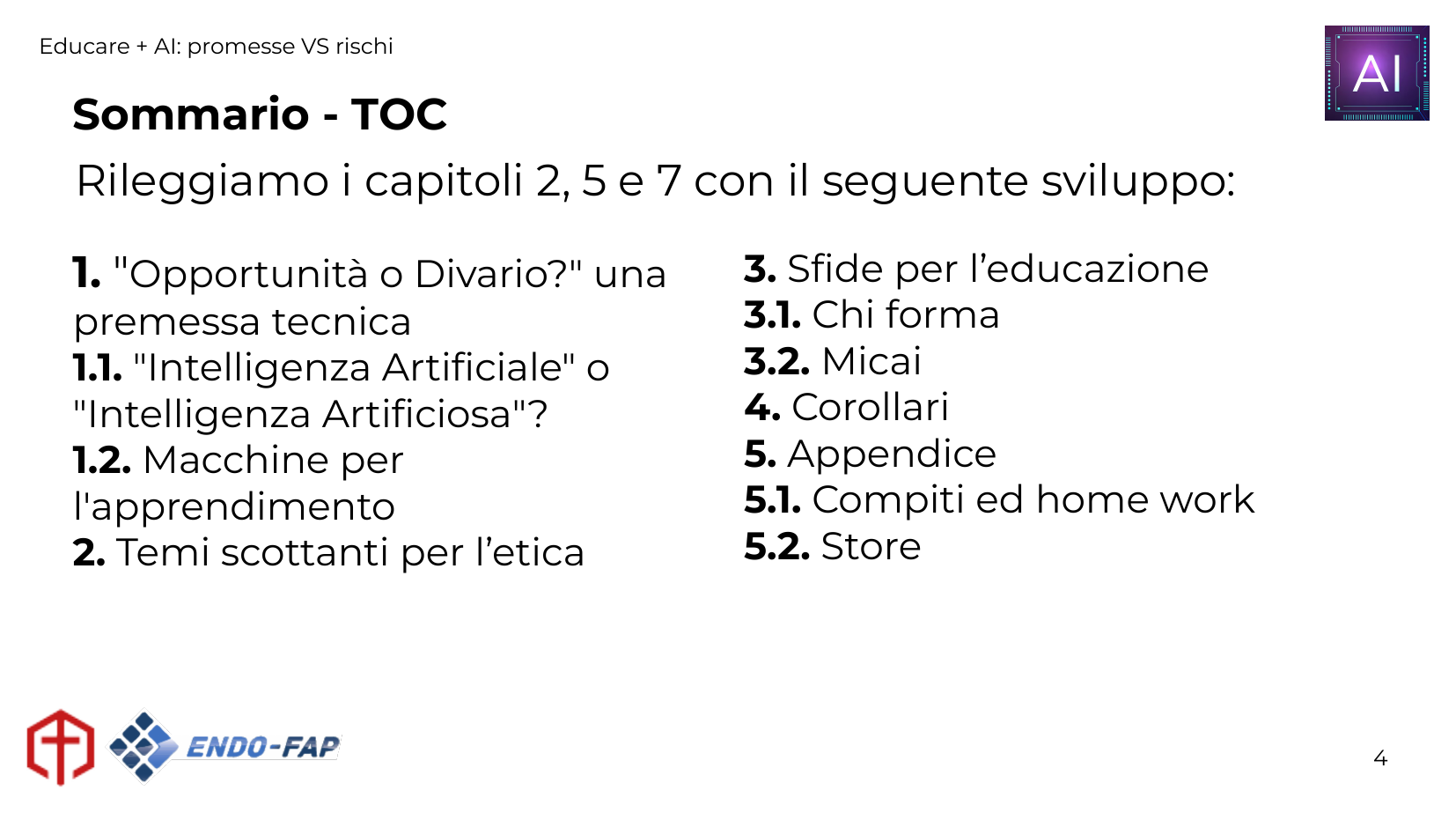

# Sommario - TOC
Rileggiamo i capitoli 2, 5 e 7 con il seguente sviluppo:
1. "Opportunità o Divario?" una premessa tecnica
1.1. "Intelligenza Artificiale" o "Intelligenza Artificiosa"?
1.2. Macchine per l'apprendimento
2. Temi scottanti per l’etica

3. Sfide per l’educazione
3.1. Chi forma
3.2. Micai
4. Corollari
5. Appendice
5.1. Compiti ed home work
5.2. Store